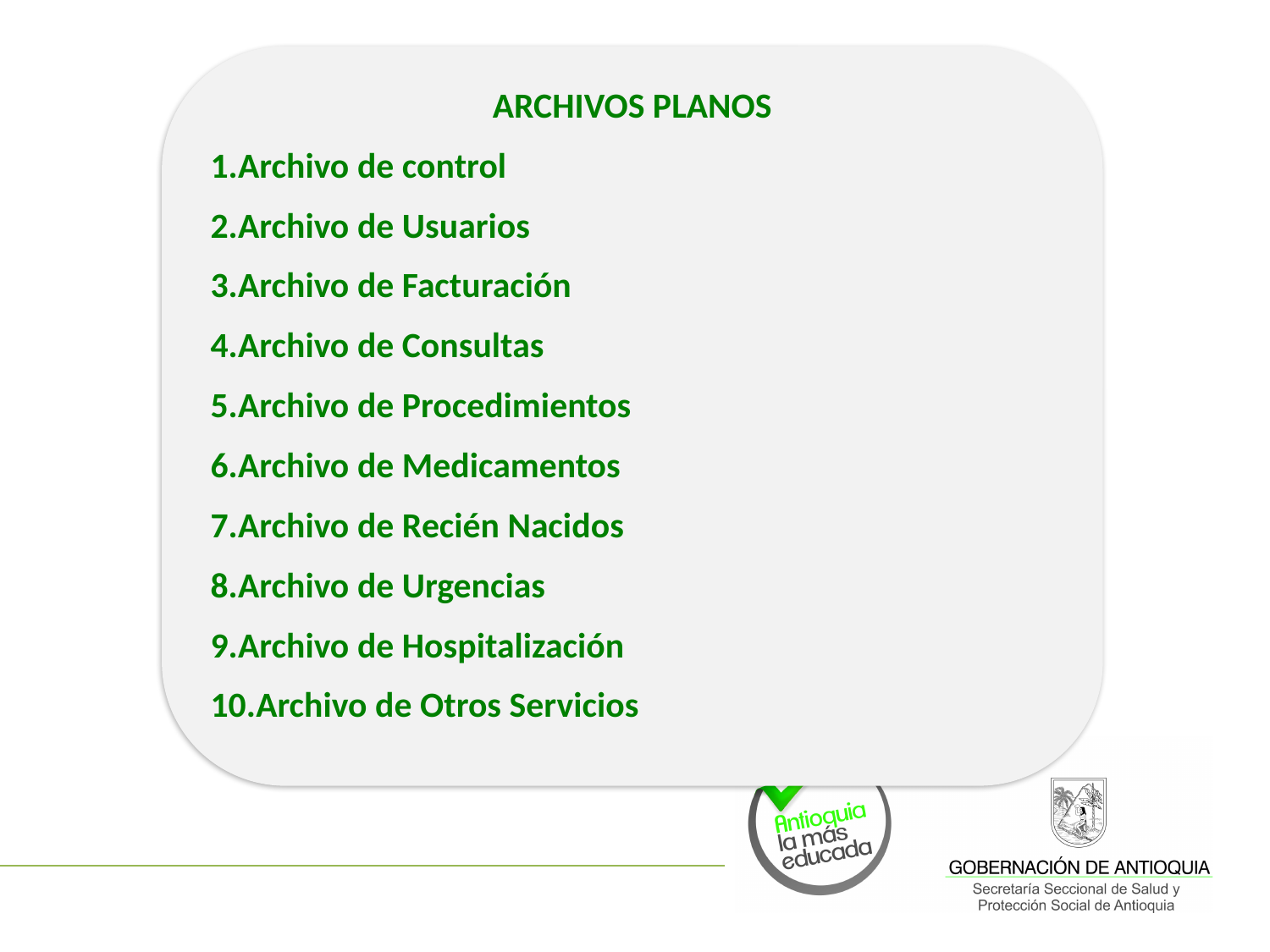

ARCHIVOS PLANOS
Archivo de control
Archivo de Usuarios
Archivo de Facturación
Archivo de Consultas
Archivo de Procedimientos
Archivo de Medicamentos
Archivo de Recién Nacidos
Archivo de Urgencias
Archivo de Hospitalización
Archivo de Otros Servicios